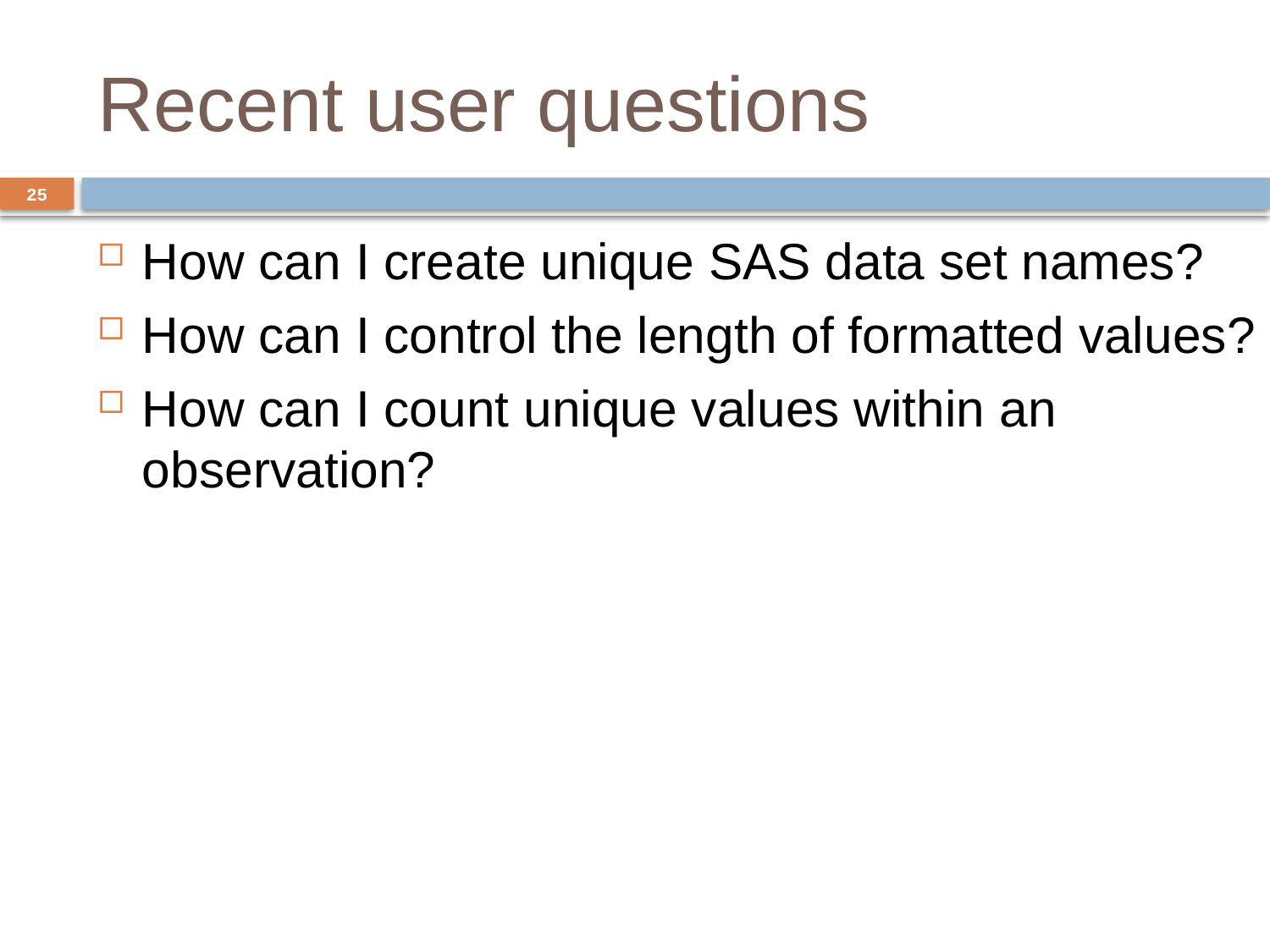

# Recent user questions
25
How can I create unique SAS data set names?
How can I control the length of formatted values?
How can I count unique values within an observation?